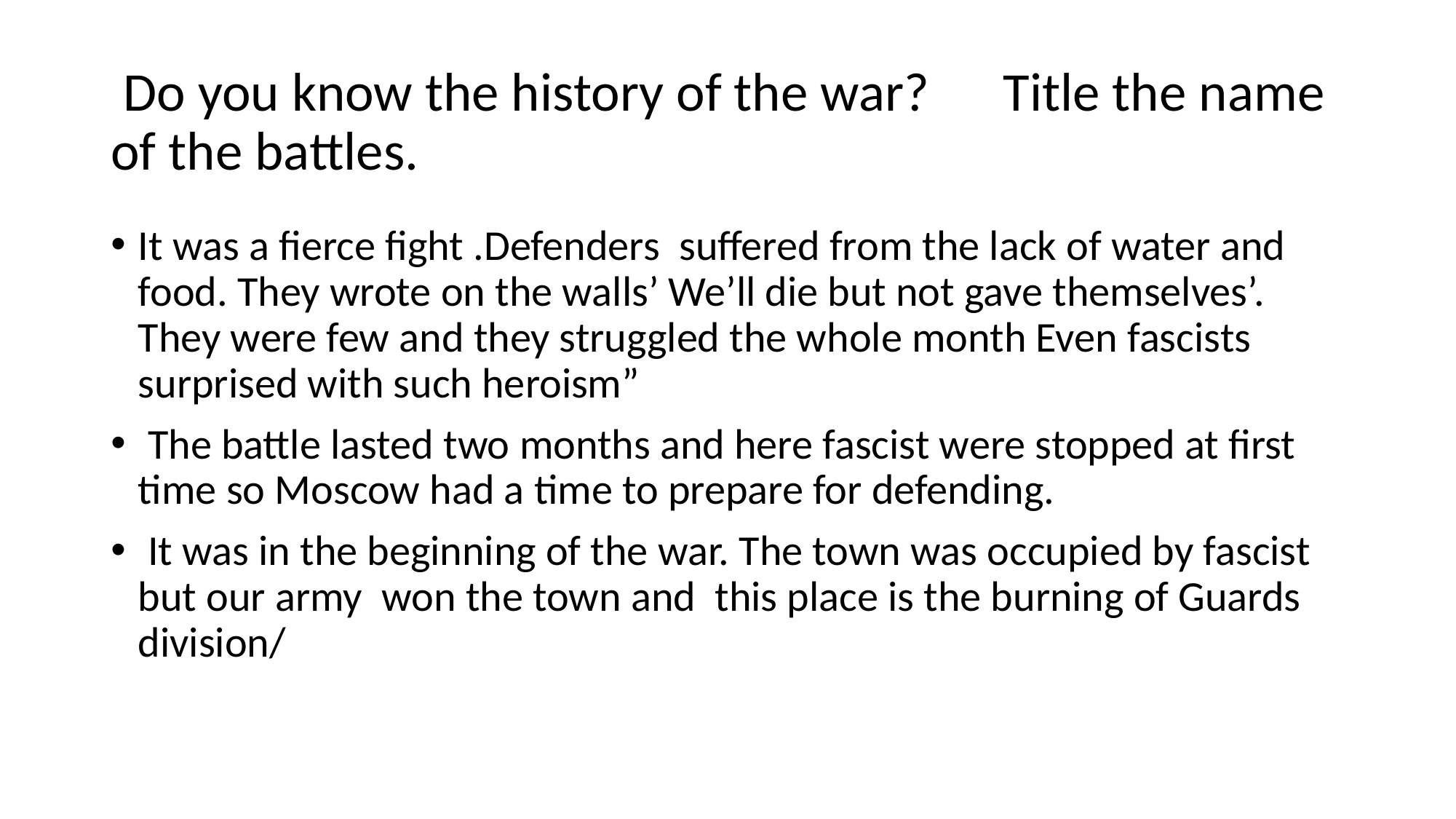

# Do you know the history of the war?      Title the name of the battles.
It was a fierce fight .Defenders  suffered from the lack of water and food. They wrote on the walls’ We’ll die but not gave themselves’. They were few and they struggled the whole month Even fascists surprised with such heroism”
 The battle lasted two months and here fascist were stopped at first time so Moscow had a time to prepare for defending.
 It was in the beginning of the war. The town was occupied by fascist but our army  won the town and  this place is the burning of Guards division/